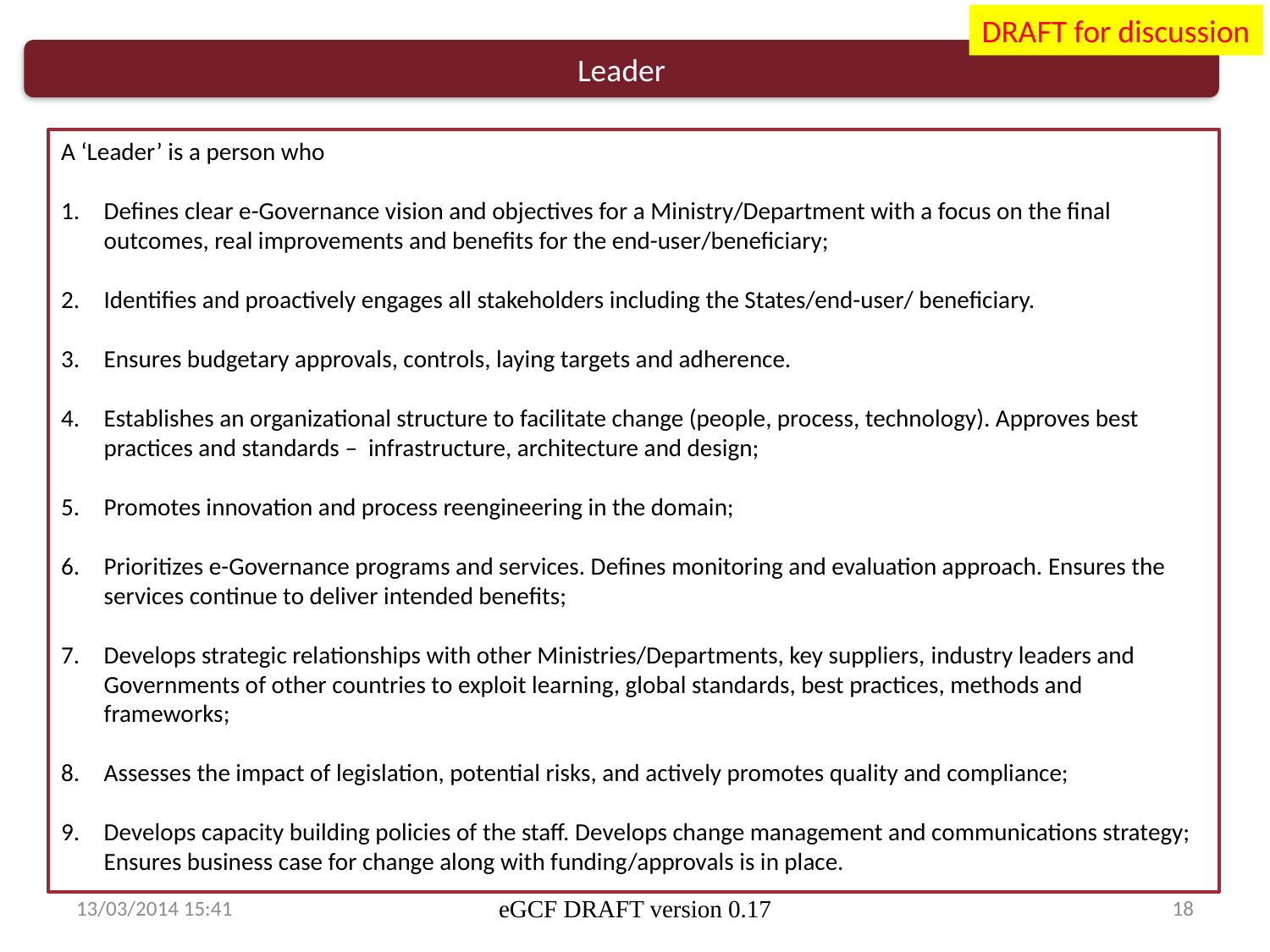

DRAFT for discussion
Leader
A ‘Leader’ is a person who

Defines clear e-Governance vision and objectives for a Ministry/Department with a focus on the final outcomes, real improvements and benefits for the end-user/beneficiary;

Identifies and proactively engages all stakeholders including the States/end-user/ beneficiary.

Ensures budgetary approvals, controls, laying targets and adherence.

Establishes an organizational structure to facilitate change (people, process, technology). Approves best practices and standards –  infrastructure, architecture and design;

Promotes innovation and process reengineering in the domain;

Prioritizes e-Governance programs and services. Defines monitoring and evaluation approach. Ensures the services continue to deliver intended benefits;

Develops strategic relationships with other Ministries/Departments, key suppliers, industry leaders and Governments of other countries to exploit learning, global standards, best practices, methods and frameworks;

Assesses the impact of legislation, potential risks, and actively promotes quality and compliance;

Develops capacity building policies of the staff. Develops change management and communications strategy; Ensures business case for change along with funding/approvals is in place.

13/03/2014 15:41
eGCF DRAFT version 0.17
18